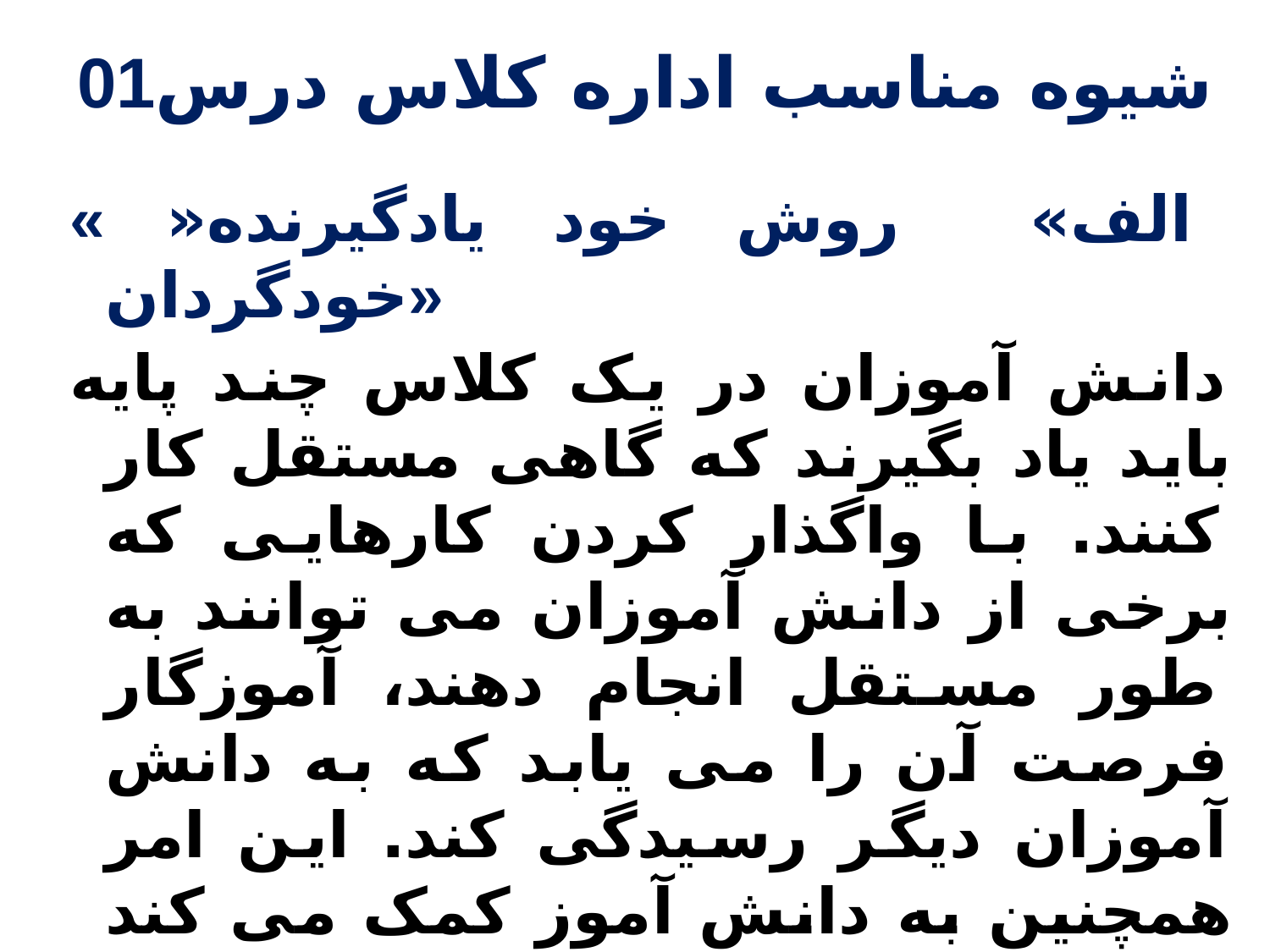

# 01شیوه مناسب اداره کلاس درس
« الف»  روش خود یادگیرنده« خودگردان»
دانش آموزان در یک کلاس چند پایه باید یاد بگیرند که گاهی مستقل کار کنند. با واگذار کردن کارهایی که برخی از دانش آموزان می توانند به طور مستقل انجام دهند، آموزگار فرصت آن را می یابد که به دانش آموزان دیگر رسیدگی کند. این امر همچنین به دانش آموز کمک می کند تا مهارت های تازه ای را در زمینه «یاد گرفتن» به دست آورد.